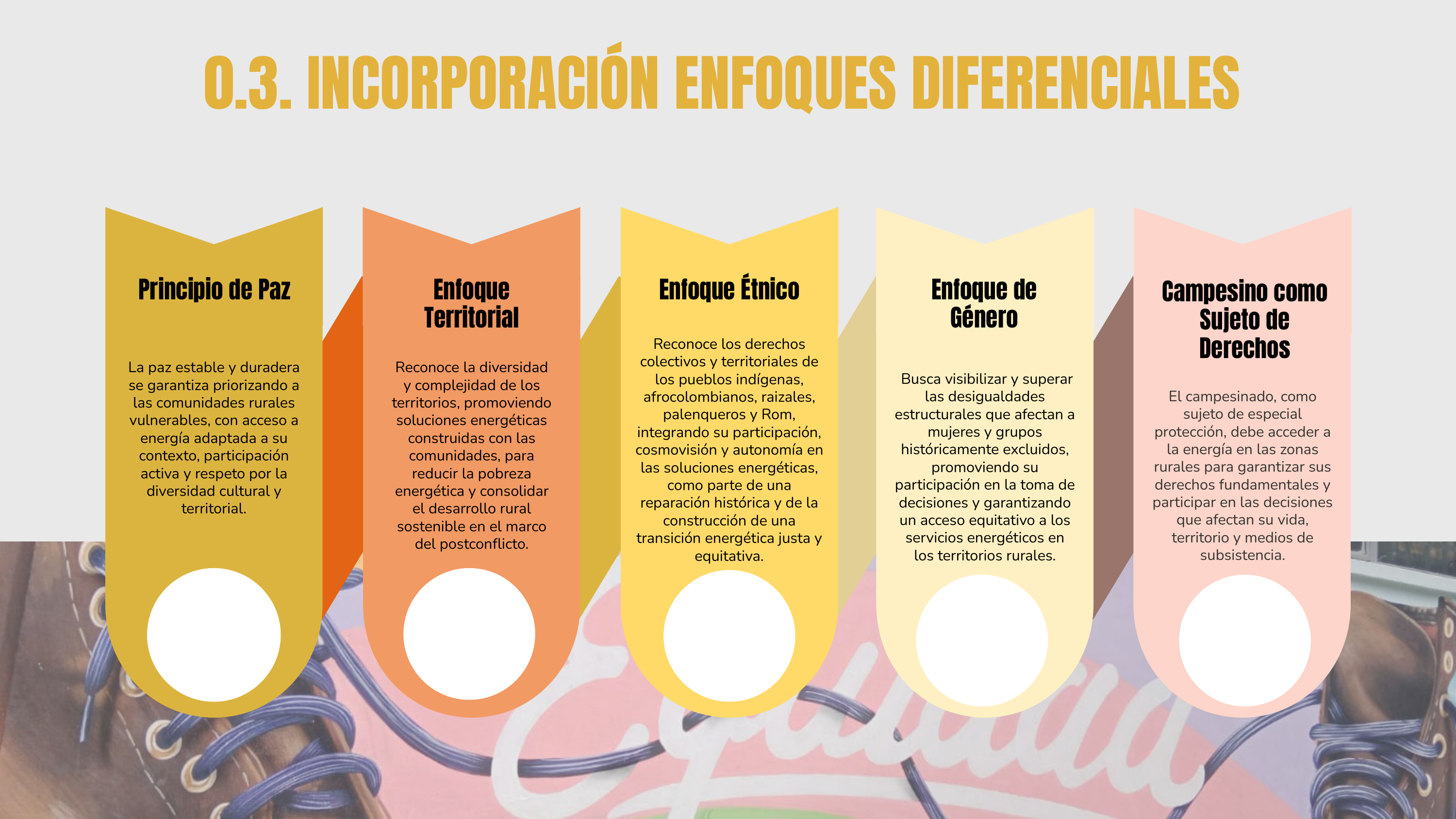

0.3. INCORPORACIÓN ENFOQUES DIFERENCIALES

Principio de Paz

Enfoque Territorial

Enfoque Étnico

Enfoque de Género

Campesino como Sujeto de Derechos

Reconoce los derechos colectivos y territoriales de los pueblos indígenas, afrocolombianos, raizales, palenqueros y Rom, integrando su participación, cosmovisión y autonomía en las soluciones energéticas, como parte de una reparación histórica y de la construcción de una transición energética justa y equitativa.
La paz estable y duradera se garantiza priorizando a las comunidades rurales vulnerables, con acceso a energía adaptada a su contexto, participación activa y respeto por la diversidad cultural y territorial.
Reconoce la diversidad y complejidad de los territorios, promoviendo soluciones energéticas construidas con las comunidades, para reducir la pobreza energética y consolidar el desarrollo rural sostenible en el marco del postconflicto.
 Busca visibilizar y superar las desigualdades estructurales que afectan a mujeres y grupos históricamente excluidos, promoviendo su participación en la toma de decisiones y garantizando un acceso equitativo a los servicios energéticos en los territorios rurales.
El campesinado, como sujeto de especial protección, debe acceder a la energía en las zonas rurales para garantizar sus derechos fundamentales y participar en las decisiones que afectan su vida, territorio y medios de subsistencia.